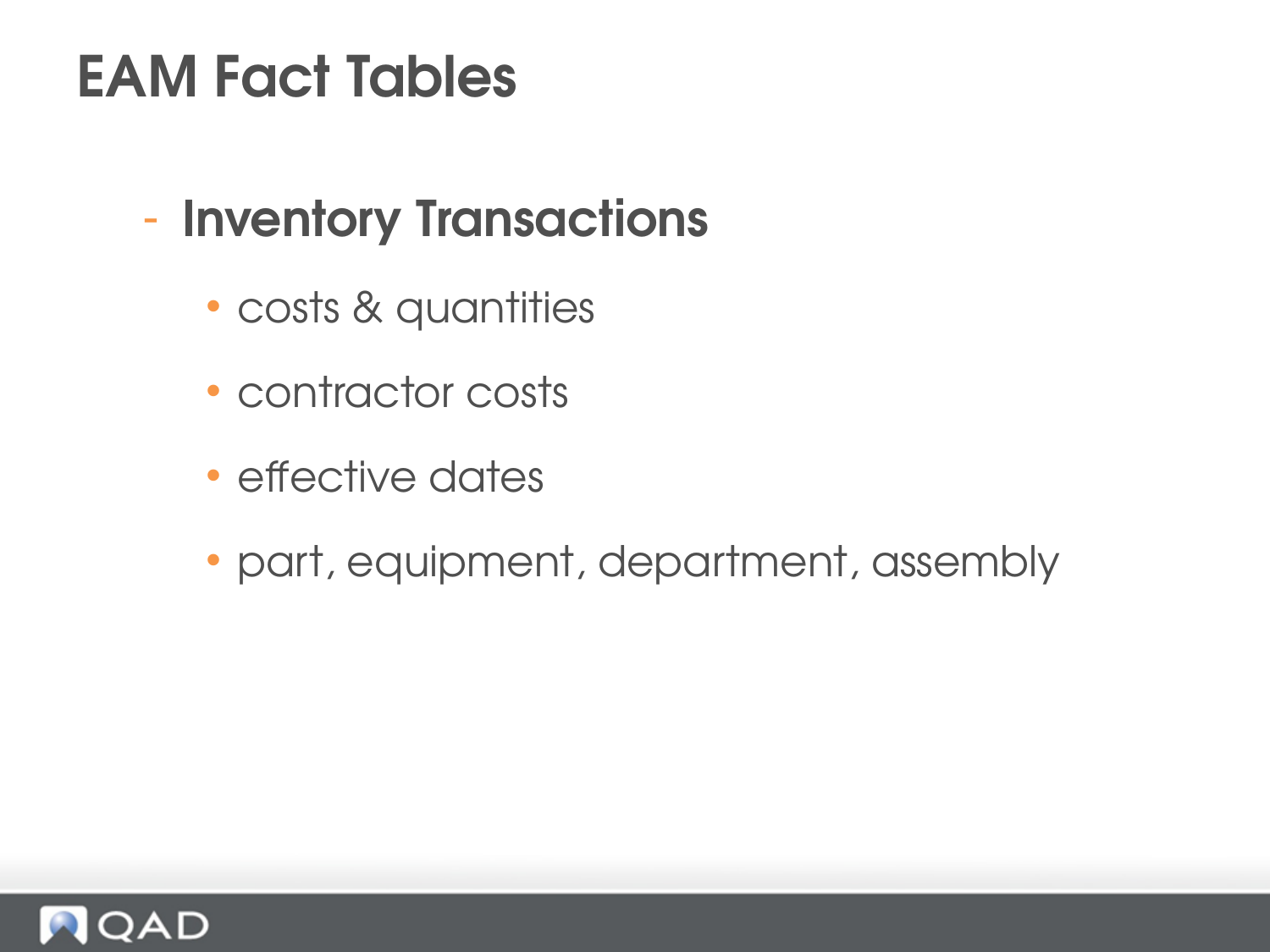

# EAM Fact Tables

Inventory Transactions
costs & quantities
contractor costs
effective dates
part, equipment, department, assembly